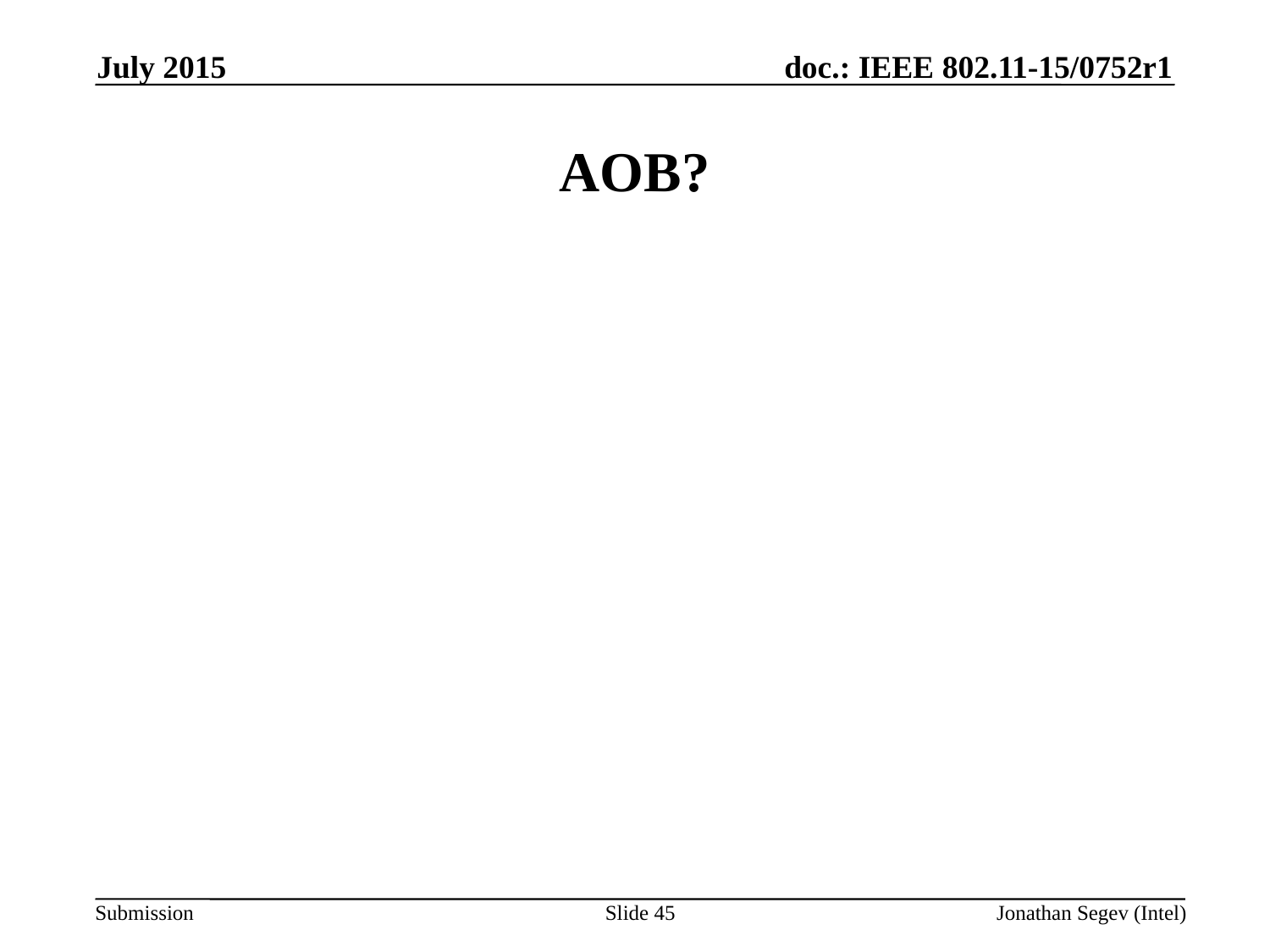

July 2015
# AOB?

Slide 45
Jonathan Segev (Intel)